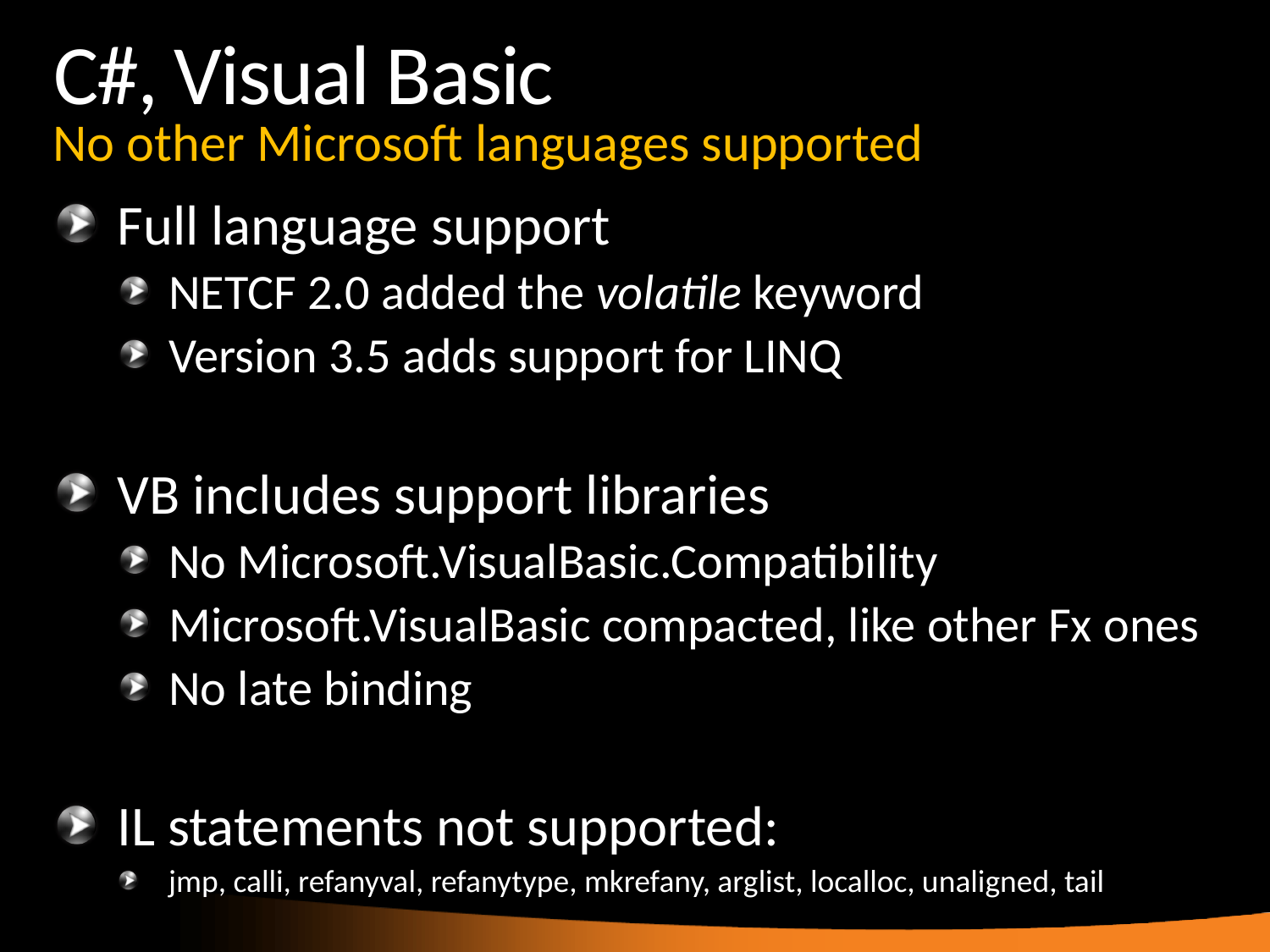

# C#, Visual Basic
No other Microsoft languages supported
Full language support
NETCF 2.0 added the volatile keyword
Version 3.5 adds support for LINQ

VB includes support libraries
No Microsoft.VisualBasic.Compatibility
Microsoft.VisualBasic compacted, like other Fx ones
No late binding

IL statements not supported:
jmp, calli, refanyval, refanytype, mkrefany, arglist, localloc, unaligned, tail